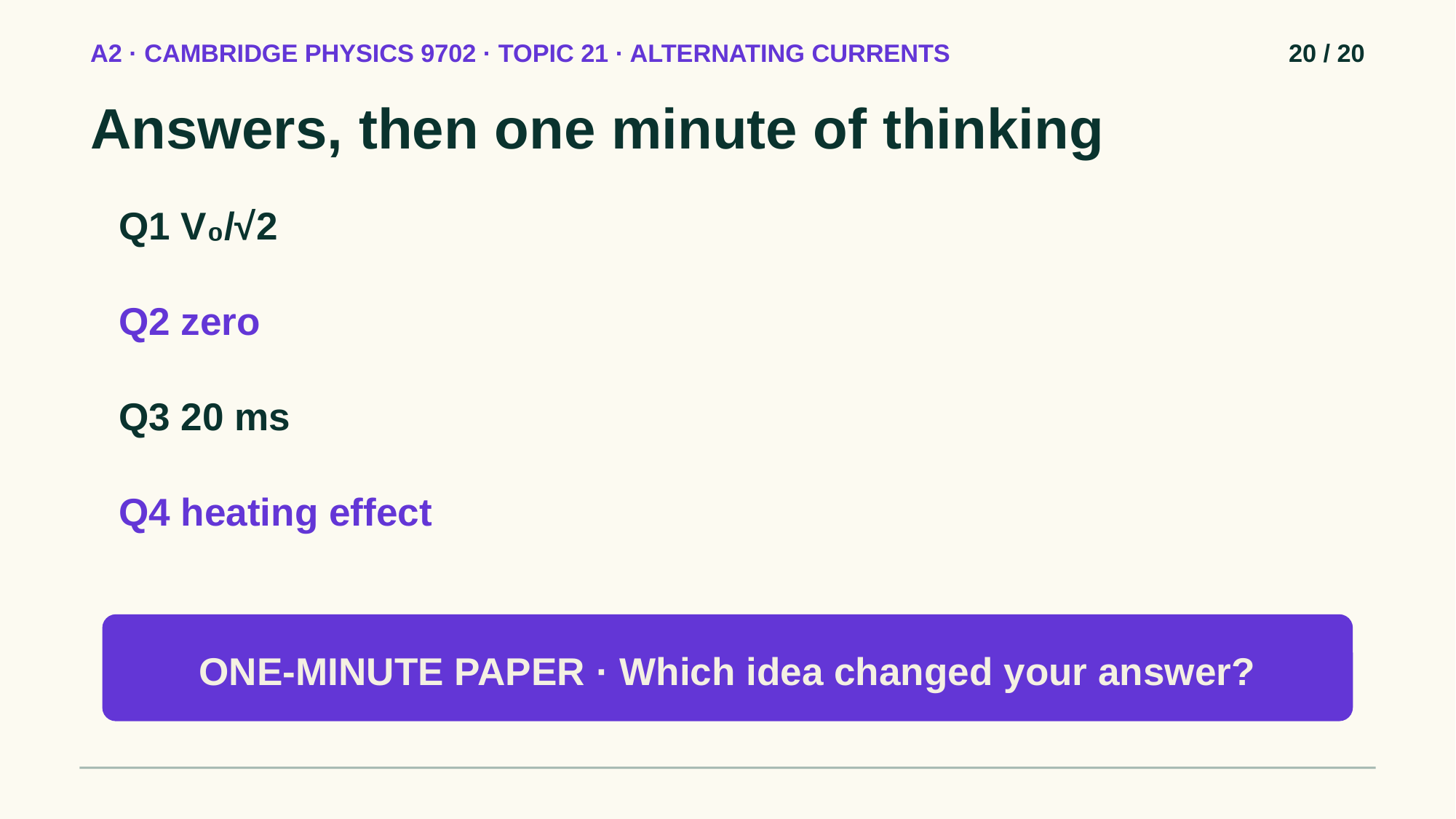

A2 · CAMBRIDGE PHYSICS 9702 · TOPIC 21 · ALTERNATING CURRENTS
20 / 20
Answers, then one minute of thinking
Q1 V₀/√2
Q2 zero
Q3 20 ms
Q4 heating effect

ONE-MINUTE PAPER · Which idea changed your answer?